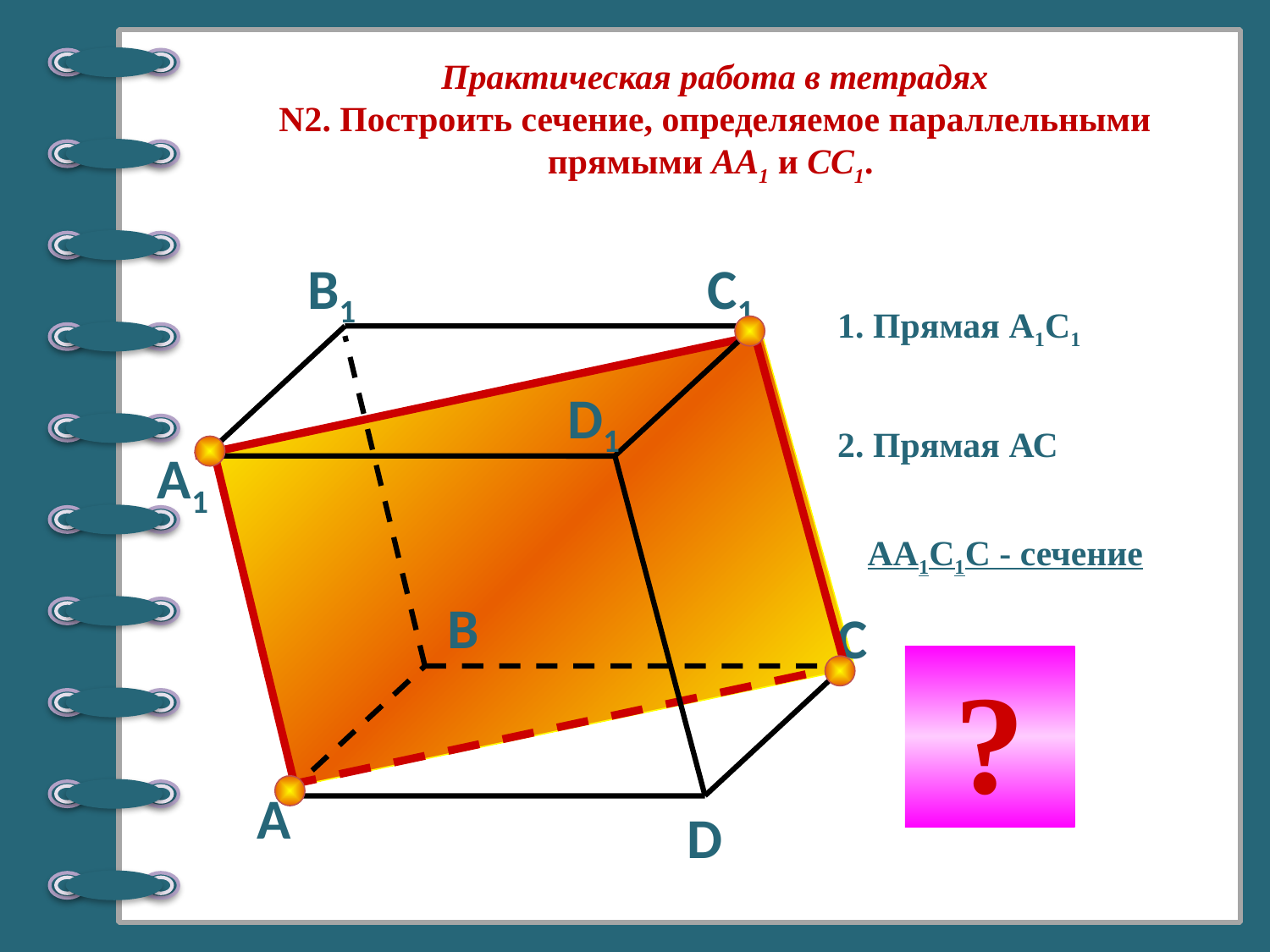

Практическая работа в тетрадях
N2. Построить сечение, определяемое параллельными прямыми АА1 и CC1.
В1
С1
1. Прямая А1С1

D1
2. Прямая АС
А1

АА1С1С - сечение
В
С
?

А

D